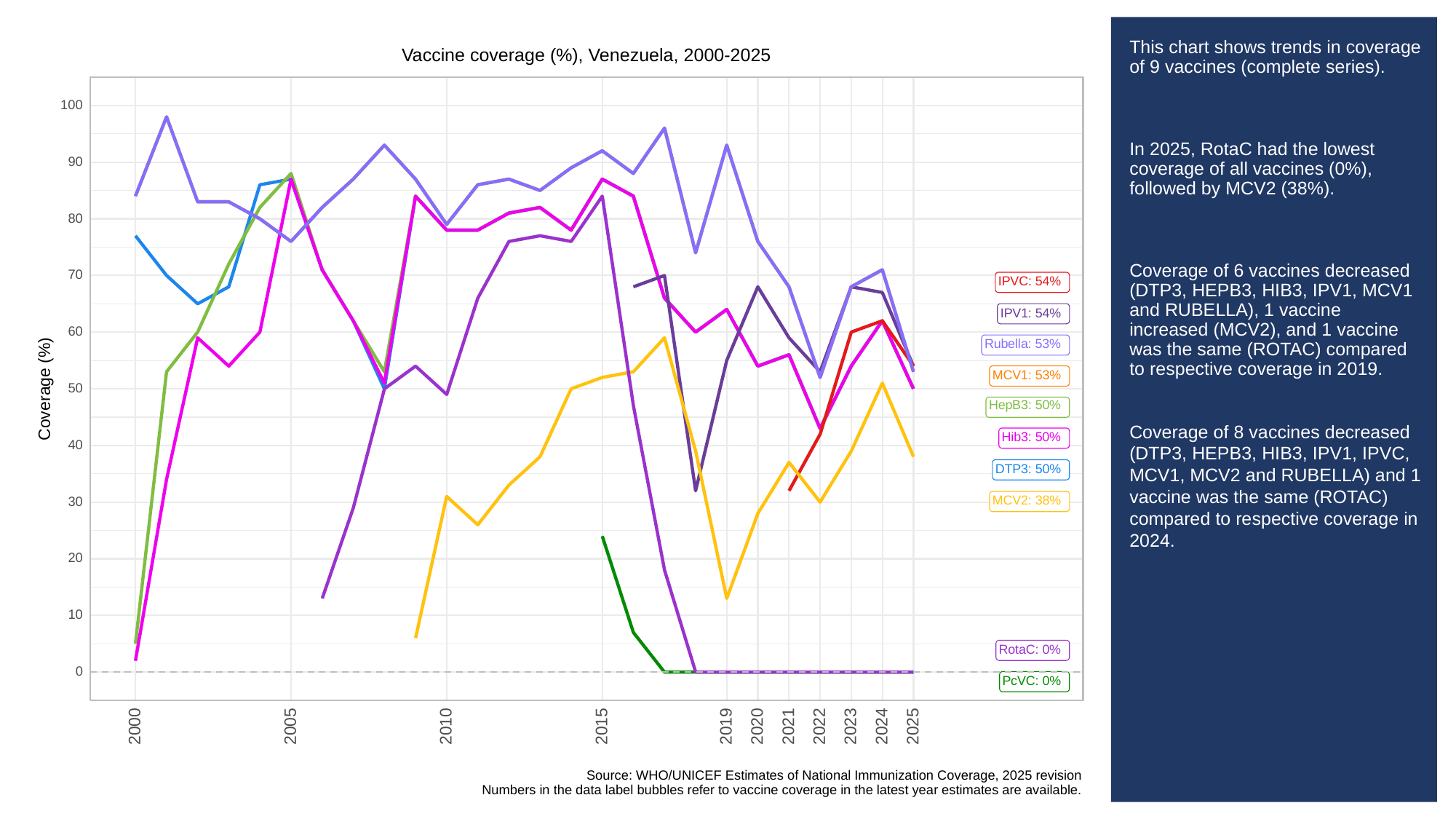

# This chart shows trends in coverage of 9 vaccines (complete series).

In 2025, RotaC had the lowest coverage of all vaccines (0%), followed by MCV2 (38%).

Coverage of 6 vaccines decreased (DTP3, HEPB3, HIB3, IPV1, MCV1 and RUBELLA), 1 vaccine increased (MCV2), and 1 vaccine was the same (ROTAC) compared to respective coverage in 2019.

Coverage of 8 vaccines decreased (DTP3, HEPB3, HIB3, IPV1, IPVC, MCV1, MCV2 and RUBELLA) and 1 vaccine was the same (ROTAC) compared to respective coverage in 2024.

Vaccine coverage (%), Venezuela, 2000-2025

100

90

80

70

IPVC: 54%

IPV1: 54%

60

Rubella: 53%

MCV1: 53%

Coverage (%)
50

HepB3: 50%

Hib3: 50%
40

DTP3: 50%

MCV2: 38%
30

20

10

RotaC: 0%

0

PcVC: 0%

2023
2000
2005
2010
2015
2019
2020
2021
2022
2024
2025
Source: WHO/UNICEF Estimates of National Immunization Coverage, 2025 revision
Numbers in the data label bubbles refer to vaccine coverage in the latest year estimates are available.